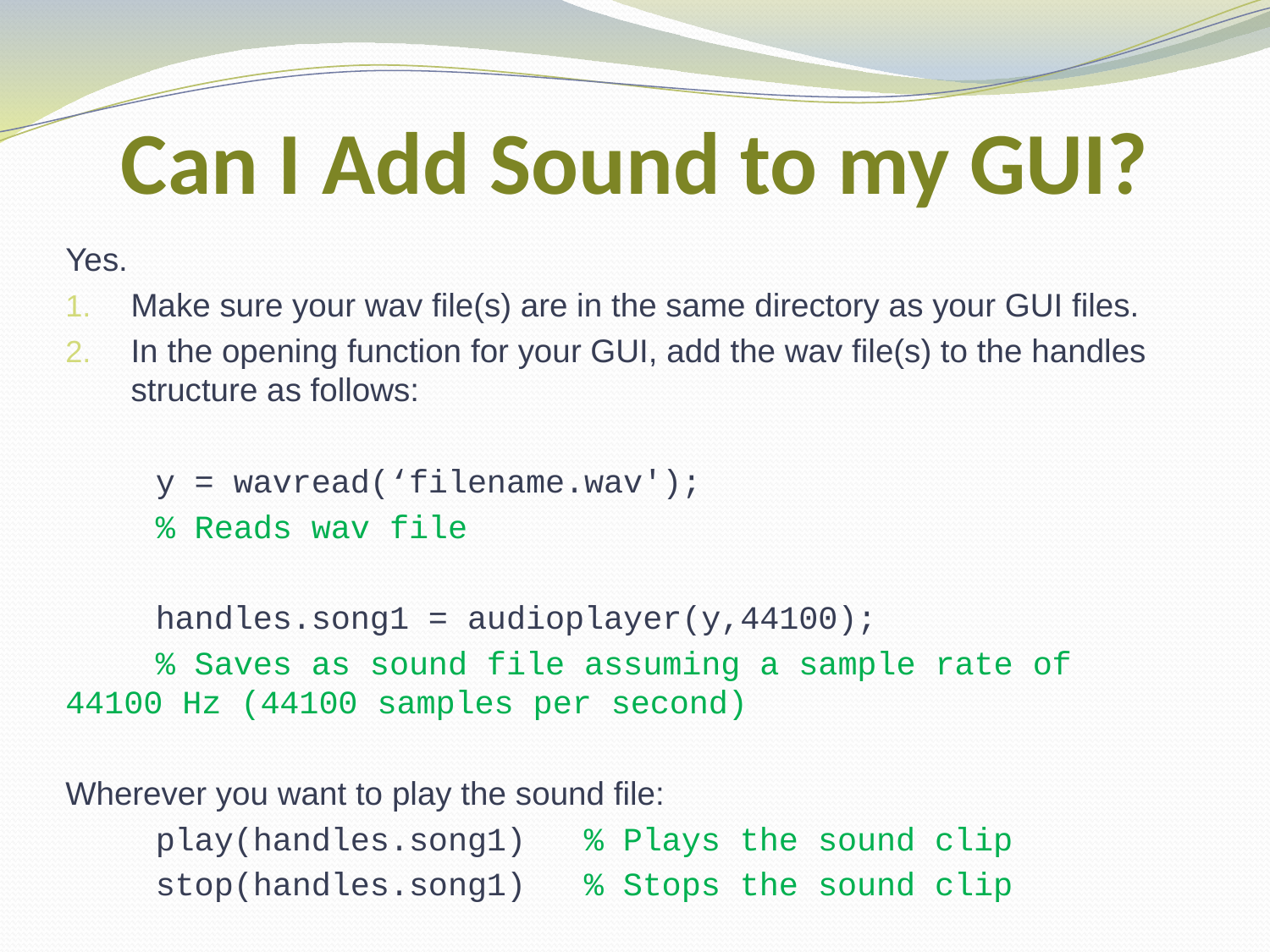

# Can I Add Sound to my GUI?
Yes.
Make sure your wav file(s) are in the same directory as your GUI files.
In the opening function for your GUI, add the wav file(s) to the handles structure as follows:

	y = wavread(‘filename.wav');
	% Reads wav file

	handles.song1 = audioplayer(y,44100);
	% Saves as sound file assuming a sample rate of 	44100 Hz (44100 samples per second)

Wherever you want to play the sound file:
	play(handles.song1)   % Plays the sound clip
	stop(handles.song1)   % Stops the sound clip